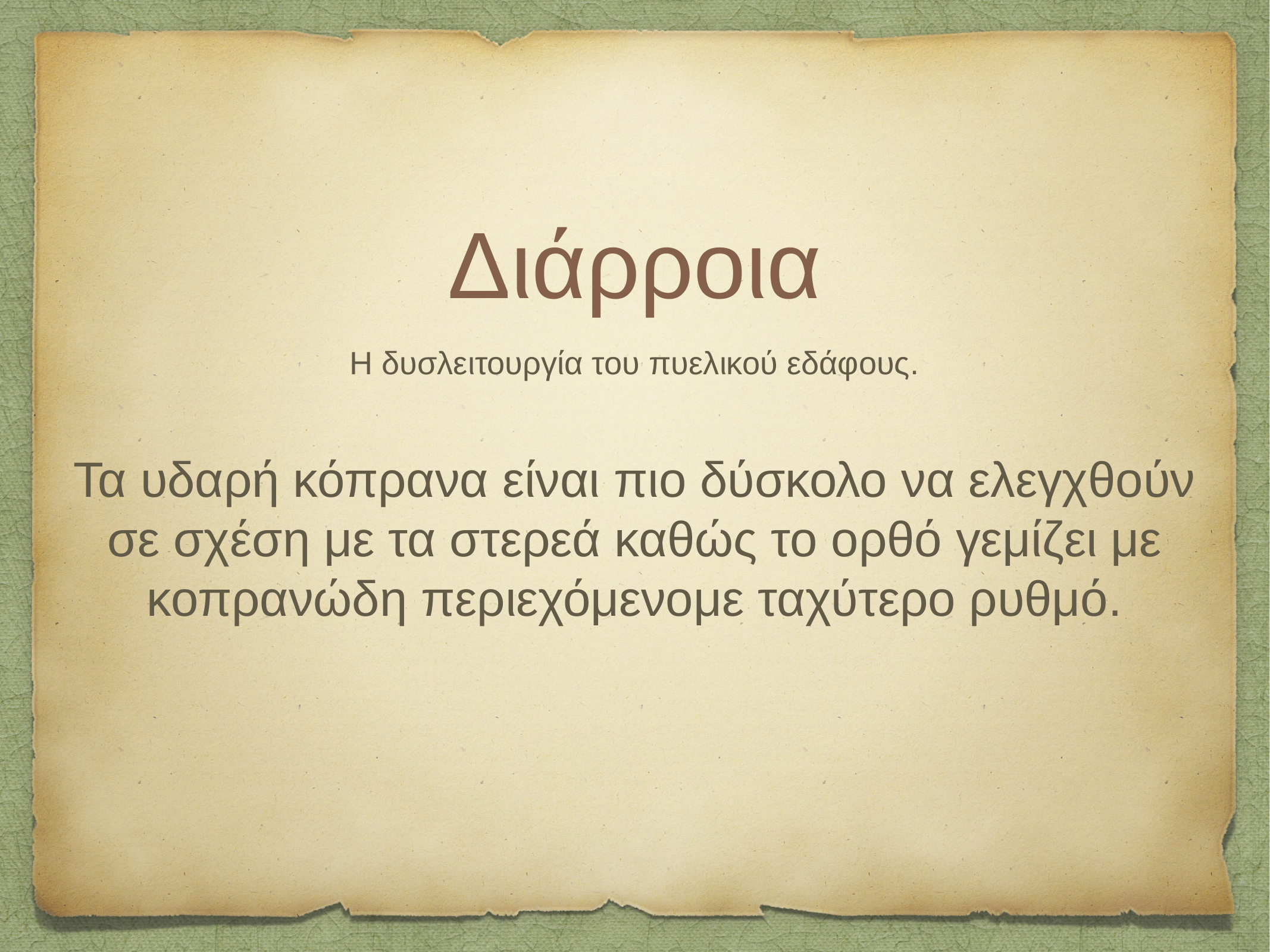

# Διάρροια
Η δυσλειτουργία του πυελικού εδάφους.
Τα υδαρή κόπρανα είναι πιο δύσκολο να ελεγχθούν σε σχέση με τα στερεά καθώς το ορθό γεμίζει με κοπρανώδη περιεχόμενομε ταχύτερο ρυθμό.